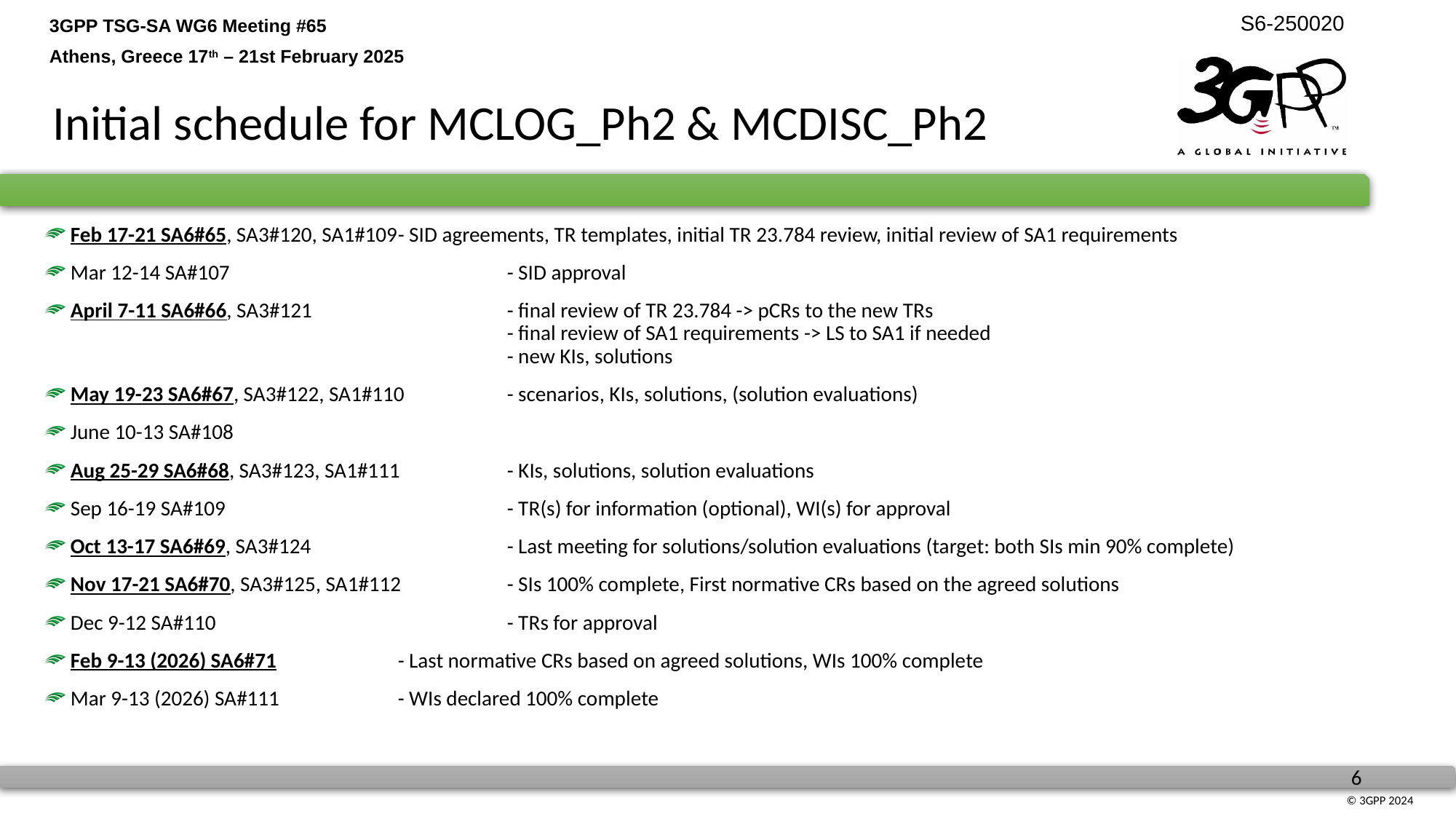

# Initial schedule for MCLOG_Ph2 & MCDISC_Ph2
Feb 17-21 SA6#65, SA3#120, SA1#109	- SID agreements, TR templates, initial TR 23.784 review, initial review of SA1 requirements
Mar 12-14 SA#107			- SID approval
April 7-11 SA6#66, SA3#121		- final review of TR 23.784 -> pCRs to the new TRs
				- final review of SA1 requirements -> LS to SA1 if needed
				- new KIs, solutions
May 19-23 SA6#67, SA3#122, SA1#110	- scenarios, KIs, solutions, (solution evaluations)
June 10-13 SA#108
Aug 25-29 SA6#68, SA3#123, SA1#111	- KIs, solutions, solution evaluations
Sep 16-19 SA#109			- TR(s) for information (optional), WI(s) for approval
Oct 13-17 SA6#69, SA3#124		- Last meeting for solutions/solution evaluations (target: both SIs min 90% complete)
Nov 17-21 SA6#70, SA3#125, SA1#112	- SIs 100% complete, First normative CRs based on the agreed solutions
Dec 9-12 SA#110			- TRs for approval
Feb 9-13 (2026) SA6#71		- Last normative CRs based on agreed solutions, WIs 100% complete
Mar 9-13 (2026) SA#111		- WIs declared 100% complete